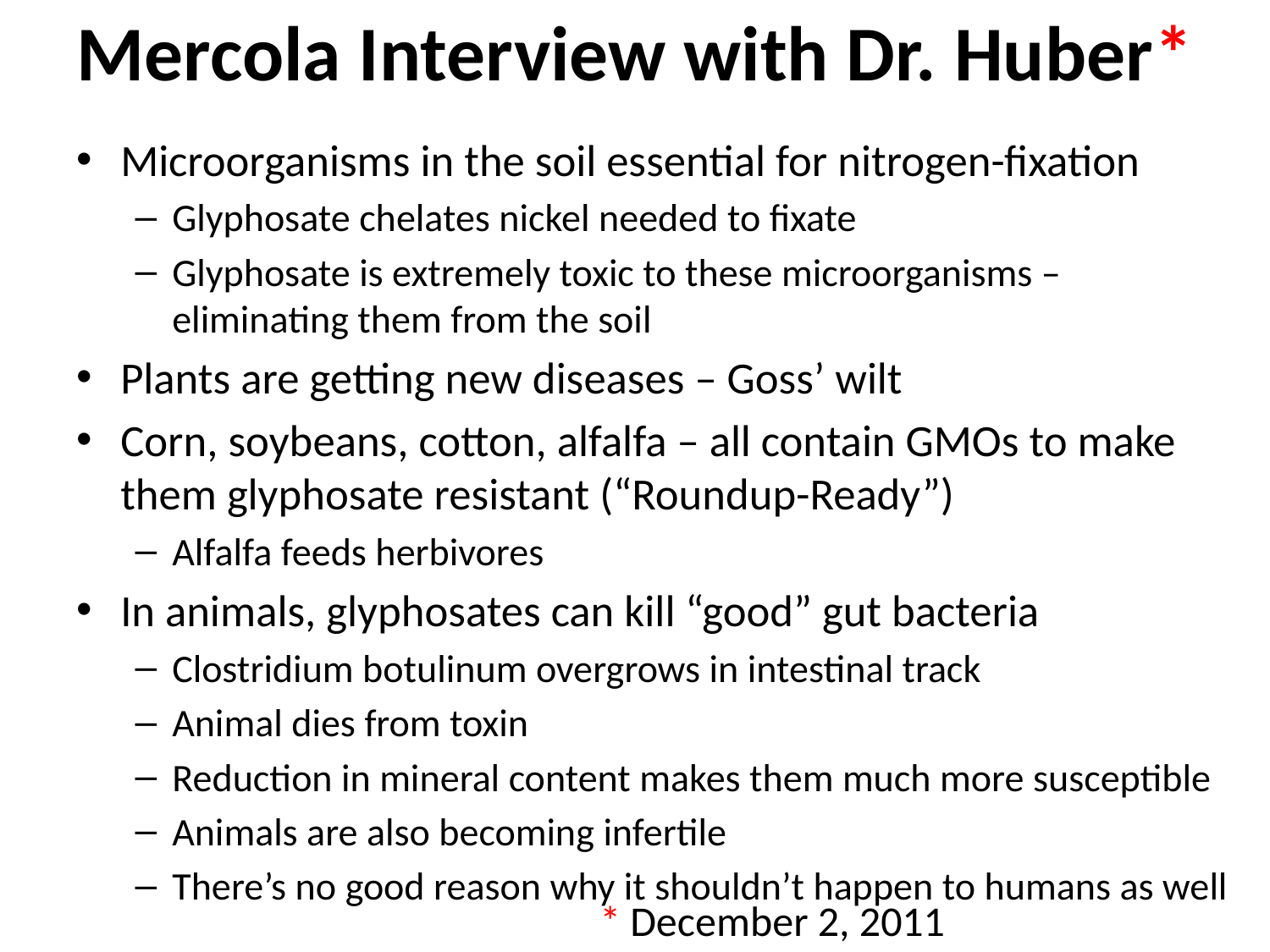

# Mercola Interview with Dr. Huber*
Microorganisms in the soil essential for nitrogen-fixation
Glyphosate chelates nickel needed to fixate
Glyphosate is extremely toxic to these microorganisms – eliminating them from the soil
Plants are getting new diseases – Goss’ wilt
Corn, soybeans, cotton, alfalfa – all contain GMOs to make them glyphosate resistant (“Roundup-Ready”)
Alfalfa feeds herbivores
In animals, glyphosates can kill “good” gut bacteria
Clostridium botulinum overgrows in intestinal track
Animal dies from toxin
Reduction in mineral content makes them much more susceptible
Animals are also becoming infertile
There’s no good reason why it shouldn’t happen to humans as well

* December 2, 2011